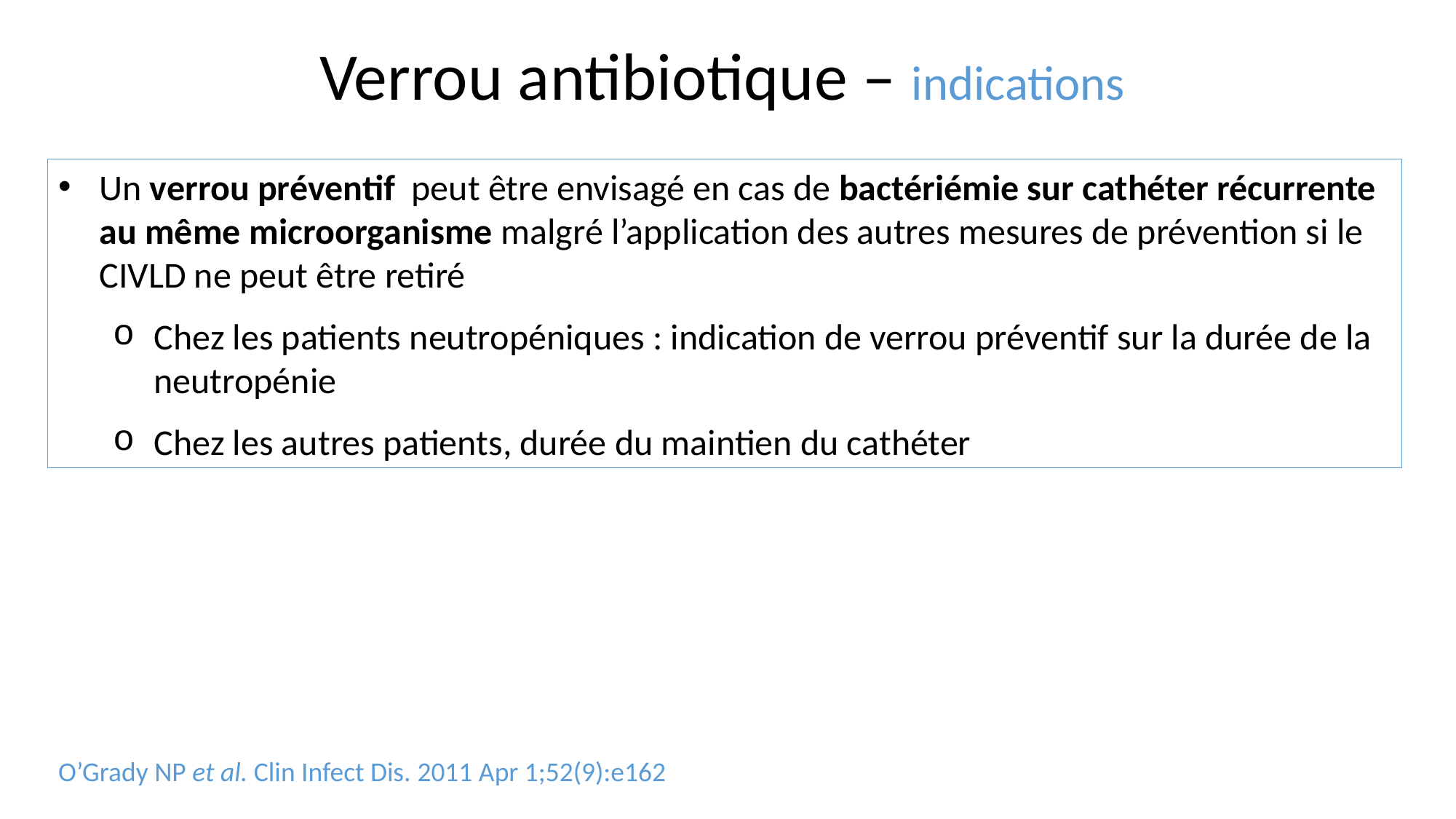

# Verrou antibiotique – indications
Un verrou préventif  peut être envisagé en cas de bactériémie sur cathéter récurrente au même microorganisme malgré l’application des autres mesures de prévention si le CIVLD ne peut être retiré
Chez les patients neutropéniques : indication de verrou préventif sur la durée de la neutropénie
Chez les autres patients, durée du maintien du cathéter
O’Grady NP et al. Clin Infect Dis. 2011 Apr 1;52(9):e162